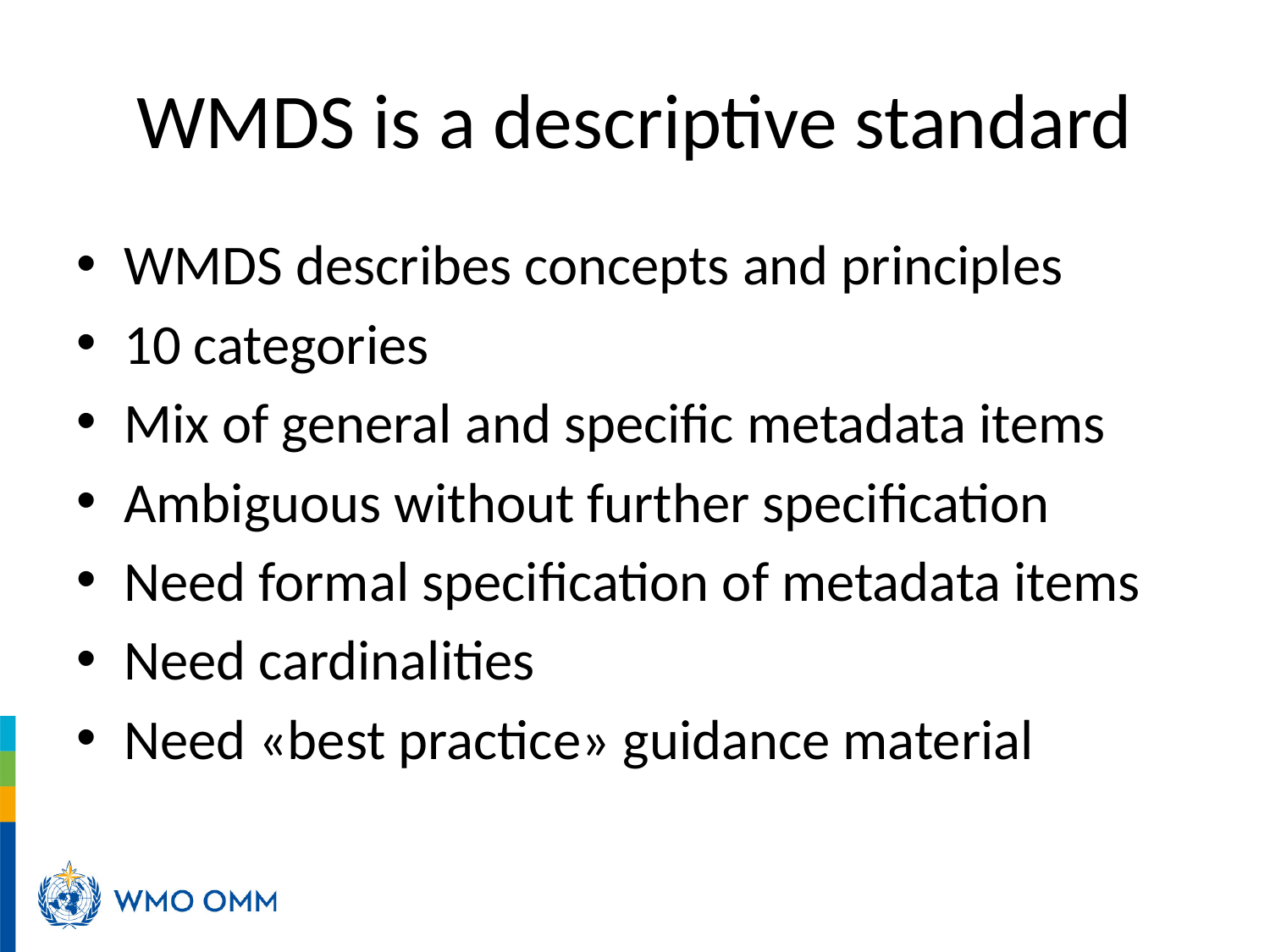

# WMDS is a descriptive standard
WMDS describes concepts and principles
10 categories
Mix of general and specific metadata items
Ambiguous without further specification
Need formal specification of metadata items
Need cardinalities
Need «best practice» guidance material